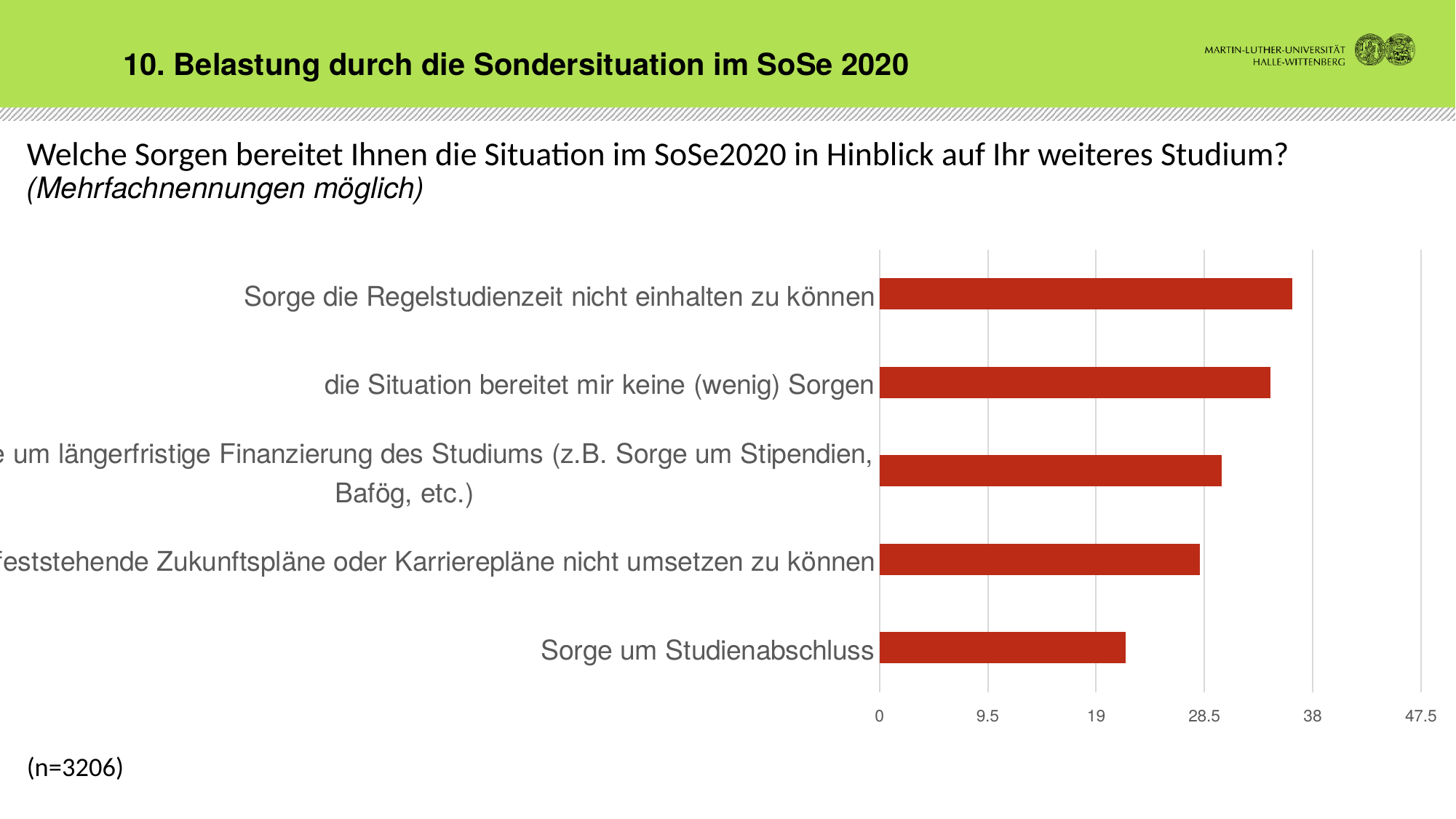

10. Belastung durch die Sondersituation im SoSe 2020
# Welche Sorgen bereitet Ihnen die Situation im SoSe2020 in Hinblick auf Ihr weiteres Studium?
(Mehrfachnennungen möglich)

(n=3206)

### Chart

| Category | Datenreihe 1 |
|---|---|
| Sorge die Regelstudienzeit nicht einhalten zu können | 36.2 |
| die Situation bereitet mir keine (wenig) Sorgen | 34.3 |
| Sorge um längerfristige Finanzierung des Studiums (z.B. Sorge um Stipendien, Bafög, etc.) | 30.0 |
| Sorge feststehende Zukunftspläne oder Karrierepläne nicht umsetzen zu können | 28.1 |
| Sorge um Studienabschluss | 21.6 |